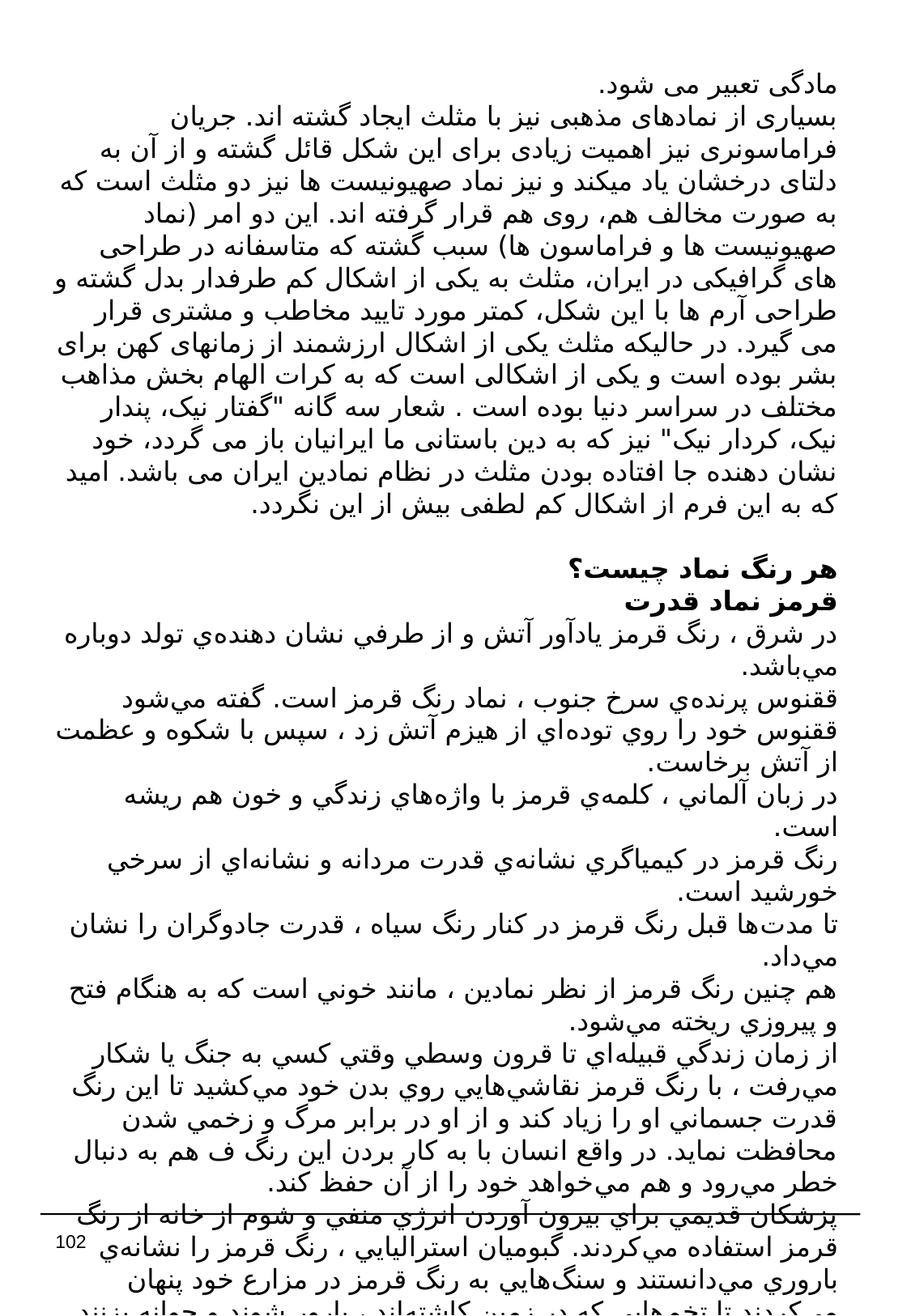

مادگی تعبیر می شود.
بسیاری از نمادهای مذهبی نیز با مثلث ایجاد گشته اند. جریان فراماسونری نیز اهمیت زیادی برای این شکل قائل گشته و از آن به دلتای درخشان یاد میکند و نیز نماد صهیونیست ها نیز دو مثلث است که به صورت مخالف هم، روی هم قرار گرفته اند. این دو امر (نماد صهیونیست ها و فراماسون ها) سبب گشته که متاسفانه در طراحی های گرافیکی در ایران، مثلث به یکی از اشکال کم طرفدار بدل گشته و طراحی آرم ها با این شکل، کمتر مورد تایید مخاطب و مشتری قرار می گیرد. در حالیکه مثلث یکی از اشکال ارزشمند از زمانهای کهن برای بشر بوده است و یکی از اشکالی است که به کرات الهام بخش مذاهب مختلف در سراسر دنیا بوده است . شعار سه گانه "گفتار نیک، پندار نیک، کردار نیک" نیز که به دین باستانی ما ایرانیان باز می گردد، خود نشان دهنده جا افتاده بودن مثلث در نظام نمادین ایران می باشد. امید که به این فرم از اشکال کم لطفی بیش از این نگردد.

هر رنگ نماد چیست؟
قرمز نماد قدرت
در شرق ، رنگ قرمز يادآور آتش و از طرفي نشان دهنده‌ي تولد دوباره مي‌باشد.
ققنوس پرنده‌ي سرخ جنوب ، نماد رنگ قرمز است. گفته مي‌شود ققنوس خود را روي توده‌اي از هيزم آتش زد ، سپس با شكوه و عظمت از آتش برخاست.
در زبان آلماني ، كلمه‌ي قرمز با واژه‌هاي زندگي و خون هم ريشه است.
رنگ قرمز در كيمياگري نشانه‌ي قدرت مردانه و نشانه‌اي از سرخي خورشيد است.
تا مدت‌ها قبل رنگ قرمز در كنار رنگ سياه ، قدرت جادوگران را نشان مي‌داد.
هم چنين رنگ قرمز از نظر نمادين ، مانند خوني است كه به هنگام فتح و پيروزي ريخته مي‌شود.
از زمان زندگي قبيله‌اي تا قرون وسطي وقتي كسي به جنگ يا شكار مي‌رفت ، با رنگ قرمز نقاشي‌هايي روي بدن خود مي‌كشيد تا اين رنگ قدرت جسماني او را زياد كند و از او در برابر مرگ و زخمي شدن محافظت نمايد. در واقع انسان با به كار بردن اين رنگ ف هم به دنبال خطر مي‌رود و هم مي‌خواهد خود را از آن حفظ كند.
پزشكان قديمي براي بيرون آوردن انرژي منفي و شوم از خانه از رنگ قرمز استفاده مي‌كردند. گبوميان استراليايي ، رنگ قرمز را نشانه‌ي باروري مي‌‌دانستند و سنگ‌‌هايي به رنگ قرمز در مزارع خود پنهان مي‌كردند تا تخم‌هايي كه در زمين كاشته‌اند ، بارور شوند و جوانه بزنند.
در شرق تا قبل از سال 1940 ، قرمز را رنگ خوش شانسي و خوش بختي مي‌دانستند.
در روسيه سال‌‌ها قبل از اين كه قرمز نشانه‌ي انقلاب باشد ، نشانه‌ي غرور ملي بود.
اواسط تابستان ، نماد رنگ قرمز است ، به اين علت كه حرارت خورشيد به بالاترين سطخ خود مي‌رسد.

102